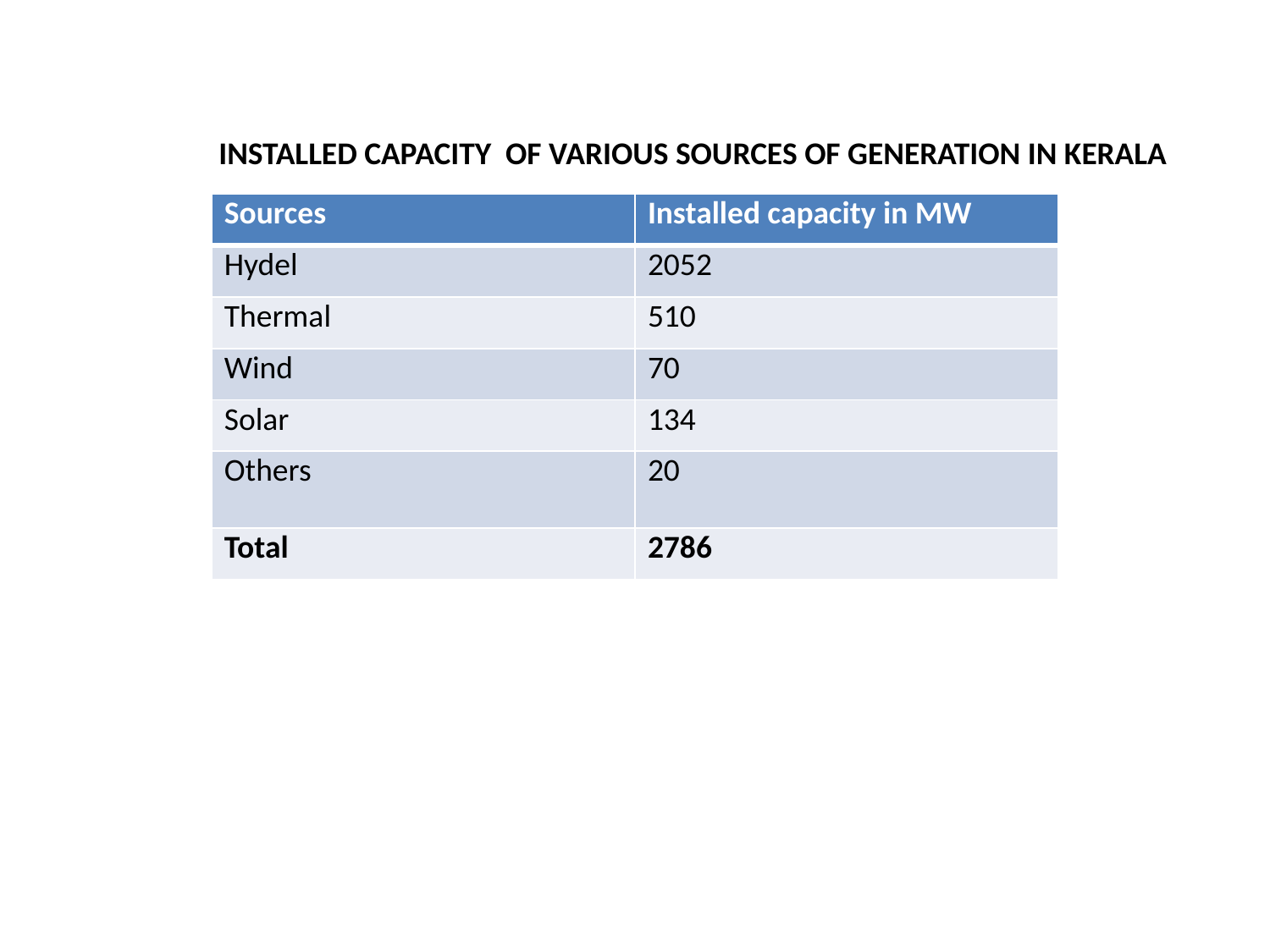

INSTALLED CAPACITY  OF VARIOUS SOURCES OF GENERATION IN KERALA
| Sources | Installed capacity in MW |
| --- | --- |
| Hydel | 2052 |
| Thermal | 510 |
| Wind | 70 |
| Solar | 134 |
| Others | 20 |
| Total | 2786 |